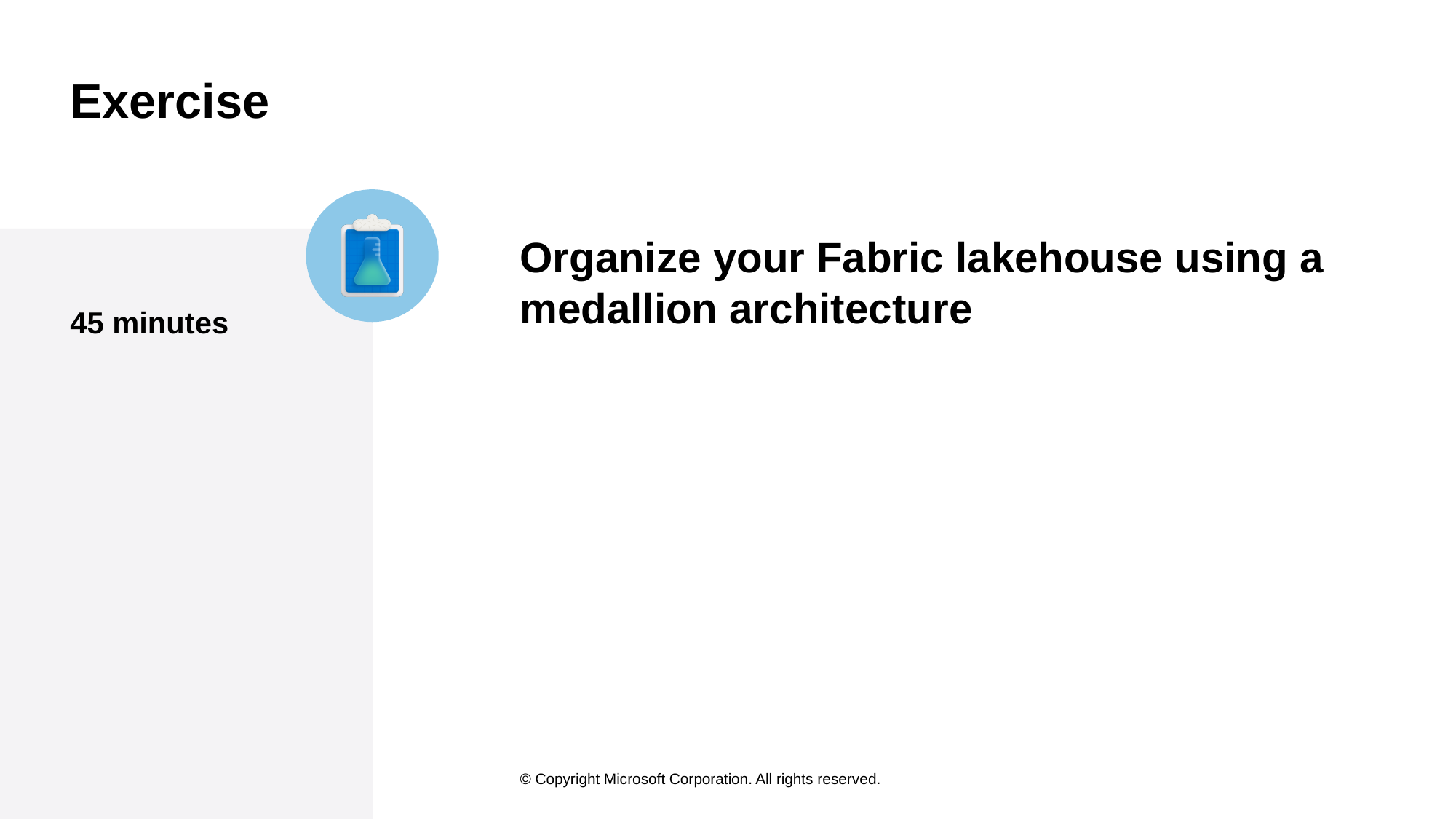

# Exercise
Organize your Fabric lakehouse using a medallion architecture
45 minutes